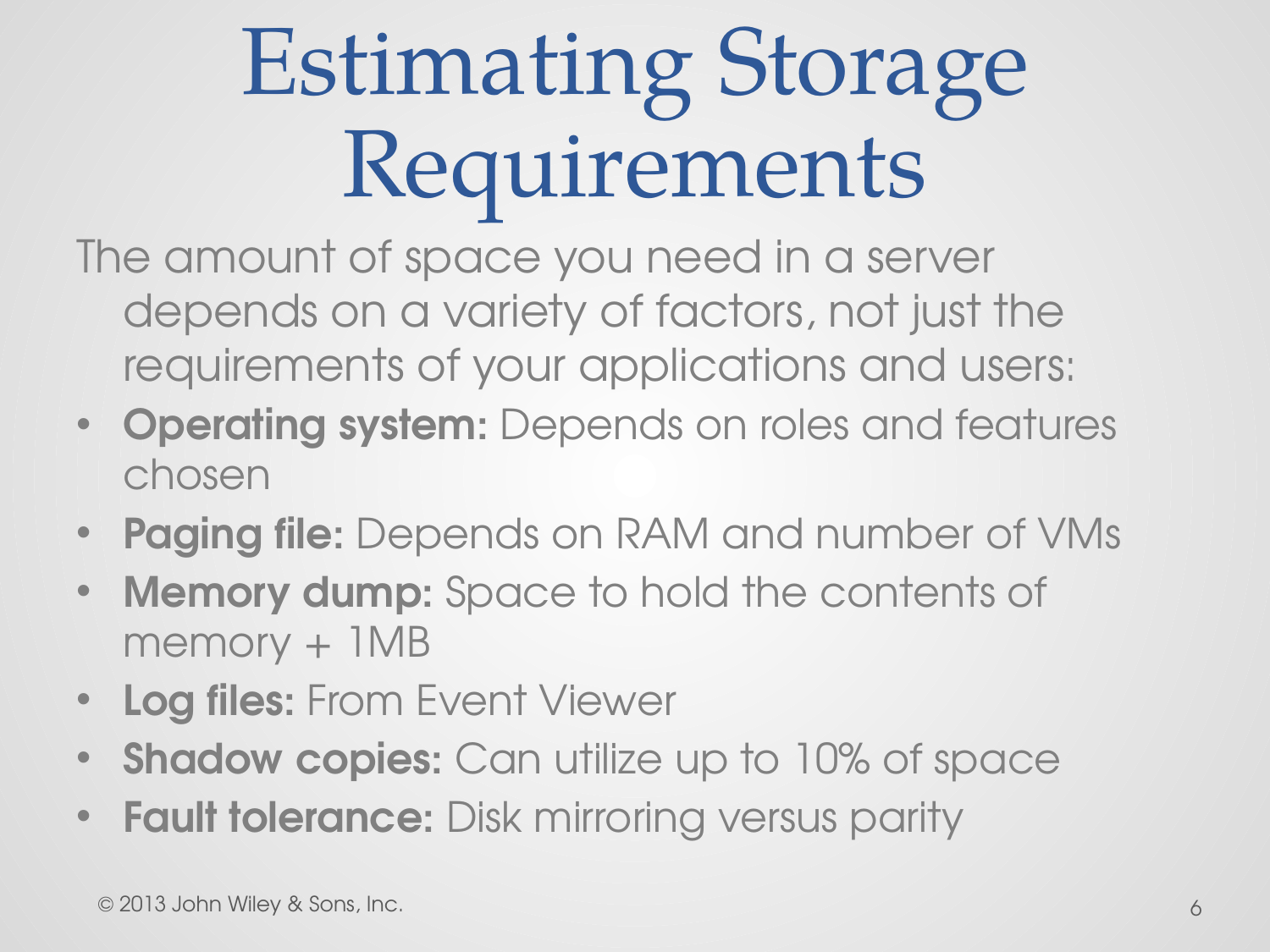

# Estimating Storage Requirements
The amount of space you need in a server depends on a variety of factors, not just the requirements of your applications and users:
Operating system: Depends on roles and features chosen
Paging file: Depends on RAM and number of VMs
Memory dump: Space to hold the contents of memory + 1MB
Log files: From Event Viewer
Shadow copies: Can utilize up to 10% of space
Fault tolerance: Disk mirroring versus parity
© 2013 John Wiley & Sons, Inc.
6